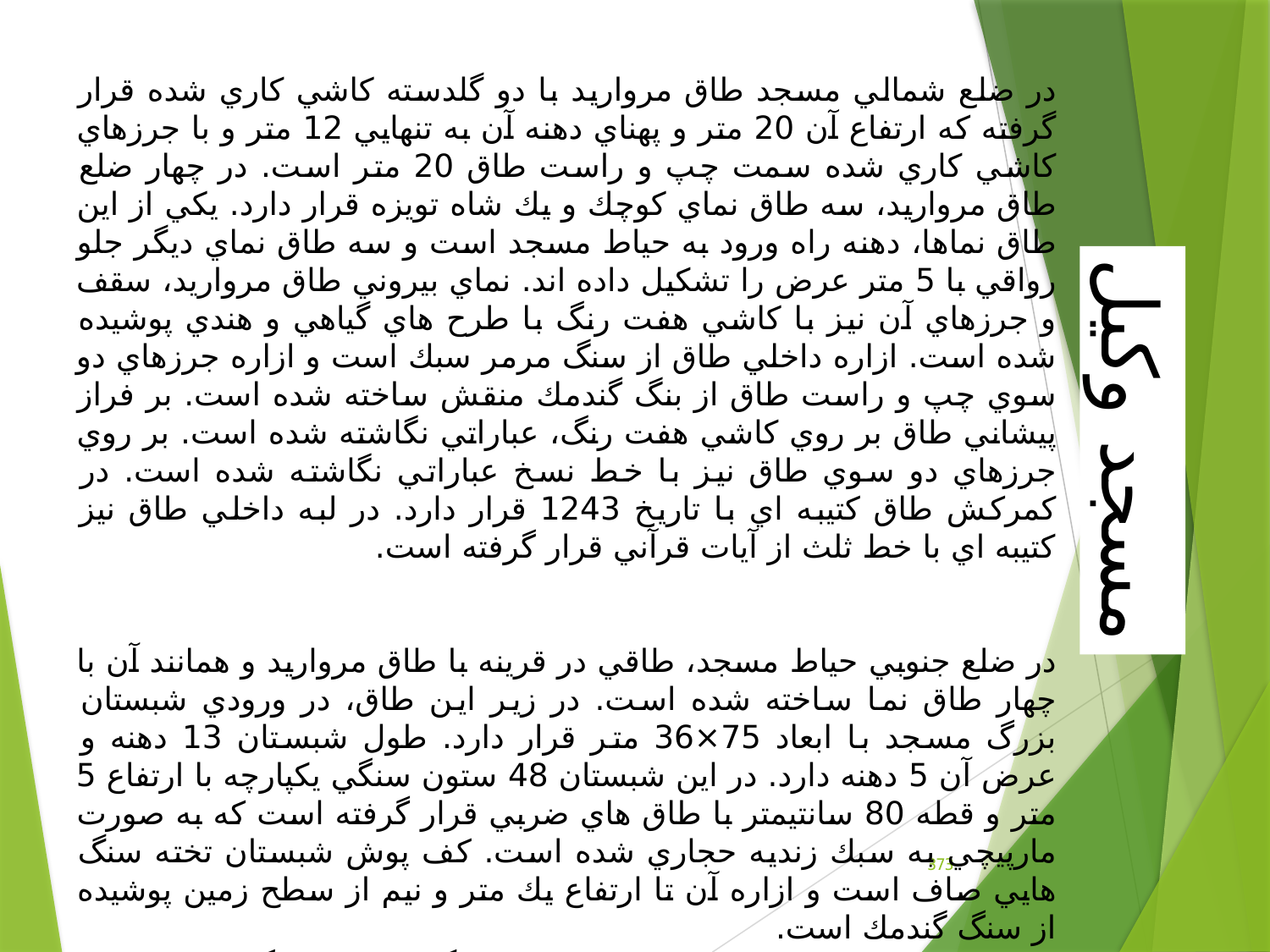

در ضلع شمالي مسجد طاق مرواريد با دو گلدسته كاشي كاري شده قرار گرفته كه ارتفاع آن 20 متر و پهناي دهنه آن به تنهايي 12 متر و با جرزهاي كاشي كاري شده سمت چپ و راست طاق 20 متر است. در چهار ضلع طاق مرواريد، سه طاق نماي كوچك و يك شاه تويزه قرار دارد. يكي از اين طاق نماها، دهنه راه ورود به حياط مسجد است و سه طاق نماي ديگر جلو رواقي با 5 متر عرض را تشكيل داده اند. نماي بيروني طاق مرواريد، سقف و جرزهاي آن نيز با كاشي هفت رنگ با طرح هاي گياهي و هندي پوشيده شده است. ازاره داخلي طاق از سنگ مرمر سبك است و ازاره جرزهاي دو سوي چپ و راست طاق از بنگ گندمك منقش ساخته شده است. بر فراز پيشاني طاق بر روي كاشي هفت رنگ، عباراتي نگاشته شده است. بر روي جرزهاي دو سوي طاق نيز با خط نسخ عباراتي نگاشته شده است. در كمركش طاق كتيبه اي با تاريخ 1243 قرار دارد. در لبه داخلي طاق نيز كتيبه اي با خط ثلث از آيات قرآني قرار گرفته است.

در ضلع جنوبي حياط مسجد، طاقي در قرينه با طاق مرواريد و همانند آن با چهار طاق نما ساخته شده است. در زير اين طاق، در ورودي شبستان بزرگ مسجد با ابعاد 75×36 متر قرار دارد. طول شبستان 13 دهنه و عرض آن 5 دهنه دارد. در اين شبستان 48 ستون سنگي يكپارچه با ارتفاع 5 متر و قطه 80 سانتيمتر با طاق هاي ضربي قرار گرفته است كه به صورت مارپيچي به سبك زنديه حجاري شده است. كف پوش شبستان تخته سنگ هايي صاف است و ازاره آن تا ارتفاع يك متر و نيم از سطح زمين پوشيده از سنگ گندمك است.
در اين شبستان محرابي با كاشي هفت رنگ و تصاوير گل و بته قرار دارد كه ازاره آن به ارتفاع يك متر از سطح زمين پوشيده از سنگ مرمر است.
مسجد وکيل
373